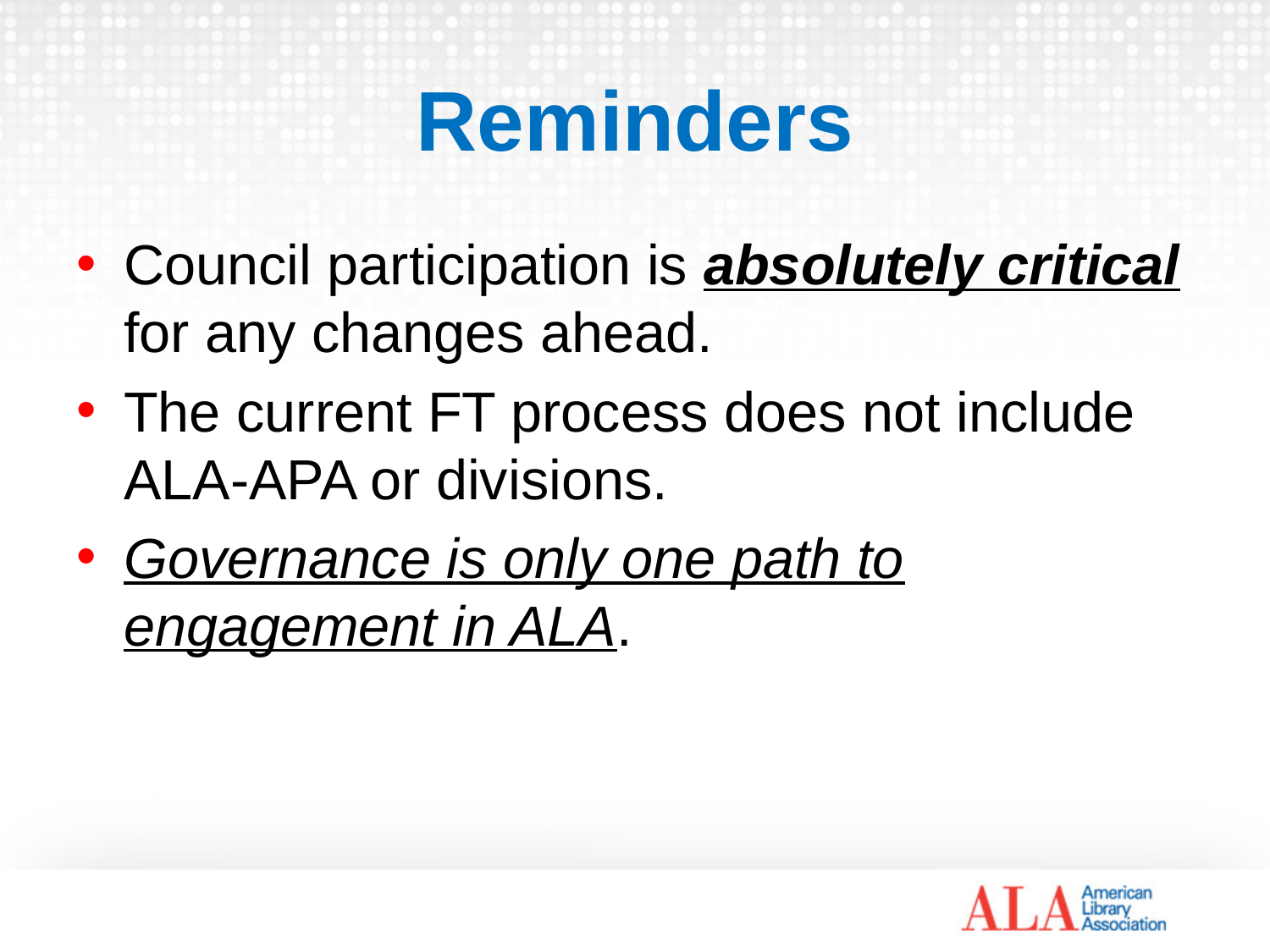

# Reminders
Council participation is absolutely critical for any changes ahead.
The current FT process does not include ALA-APA or divisions.
Governance is only one path to engagement in ALA.